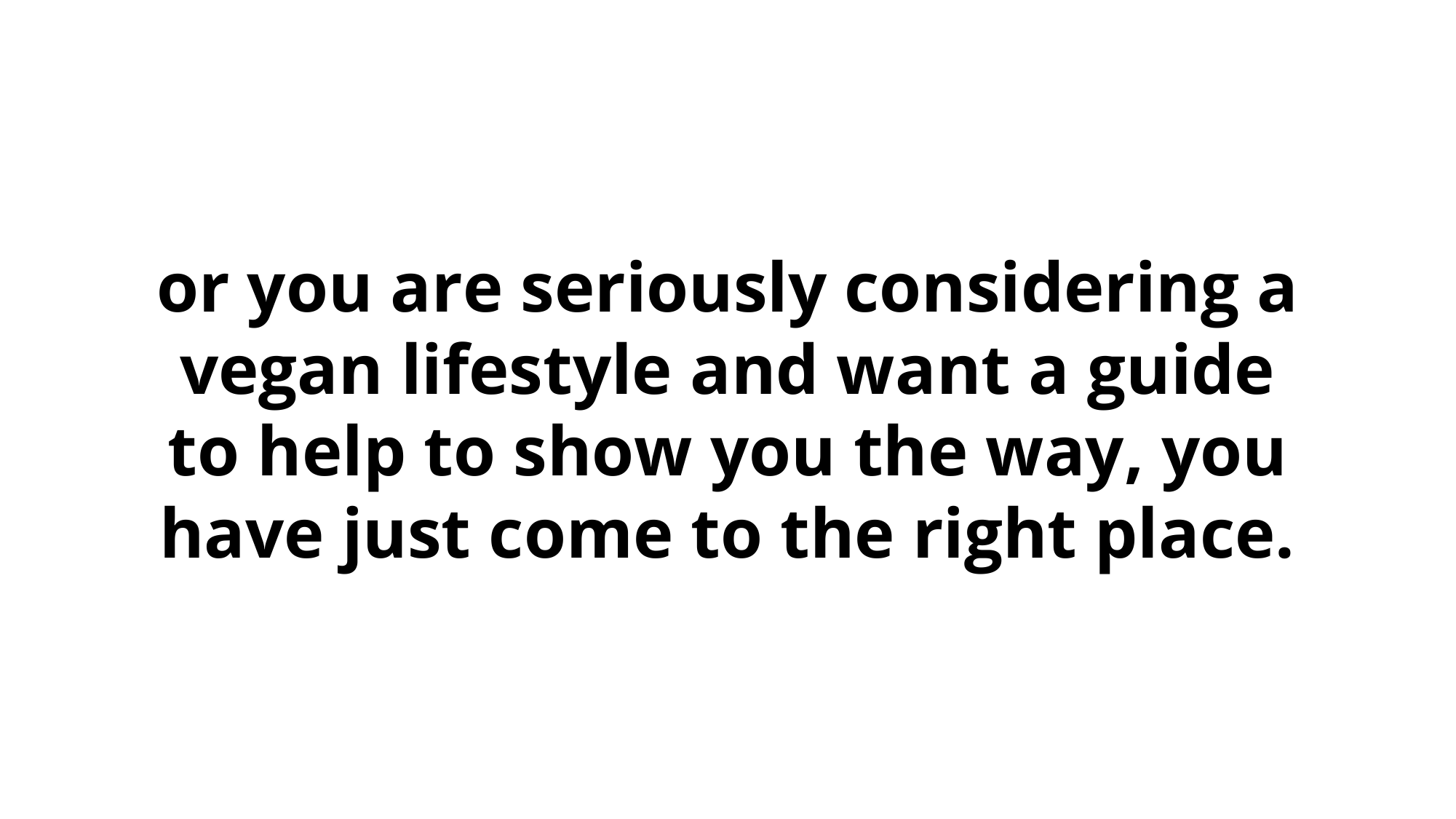

or you are seriously considering a vegan lifestyle and want a guide to help to show you the way, you have just come to the right place.